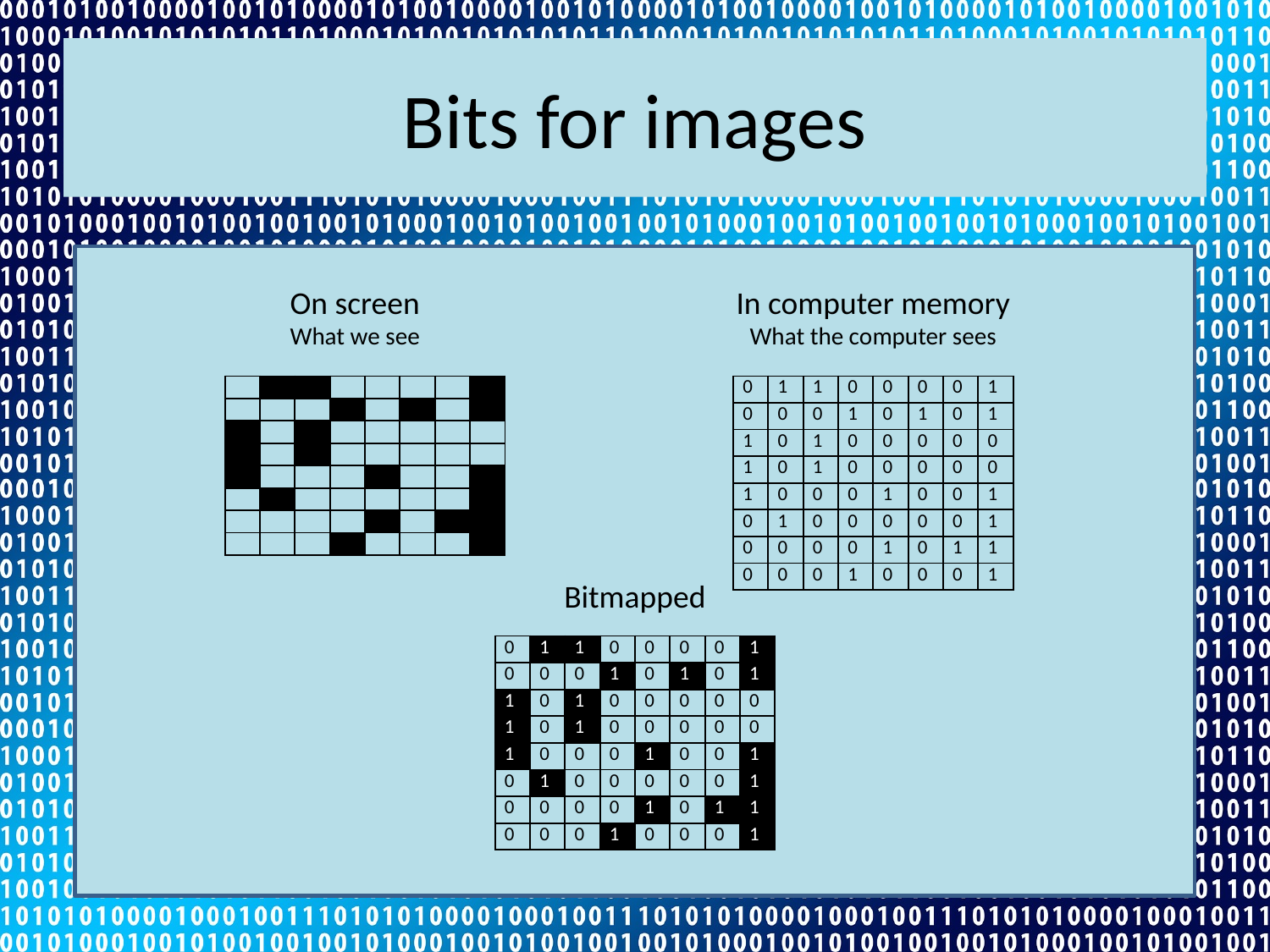

# Bits for images

On screen
What we see
In computer memory
What the computer sees
|  |  |  |  |  |  |  |  |
| --- | --- | --- | --- | --- | --- | --- | --- |
|  |  |  |  |  |  |  |  |
|  |  |  |  |  |  |  |  |
|  |  |  |  |  |  |  |  |
|  |  |  |  |  |  |  |  |
|  |  |  |  |  |  |  |  |
|  |  |  |  |  |  |  |  |
|  |  |  |  |  |  |  |  |
| 0 | 1 | 1 | 0 | 0 | 0 | 0 | 1 |
| --- | --- | --- | --- | --- | --- | --- | --- |
| 0 | 0 | 0 | 1 | 0 | 1 | 0 | 1 |
| 1 | 0 | 1 | 0 | 0 | 0 | 0 | 0 |
| 1 | 0 | 1 | 0 | 0 | 0 | 0 | 0 |
| 1 | 0 | 0 | 0 | 1 | 0 | 0 | 1 |
| 0 | 1 | 0 | 0 | 0 | 0 | 0 | 1 |
| 0 | 0 | 0 | 0 | 1 | 0 | 1 | 1 |
| 0 | 0 | 0 | 1 | 0 | 0 | 0 | 1 |
Bitmapped
| 0 | 1 | 1 | 0 | 0 | 0 | 0 | 1 |
| --- | --- | --- | --- | --- | --- | --- | --- |
| 0 | 0 | 0 | 1 | 0 | 1 | 0 | 1 |
| 1 | 0 | 1 | 0 | 0 | 0 | 0 | 0 |
| 1 | 0 | 1 | 0 | 0 | 0 | 0 | 0 |
| 1 | 0 | 0 | 0 | 1 | 0 | 0 | 1 |
| 0 | 1 | 0 | 0 | 0 | 0 | 0 | 1 |
| 0 | 0 | 0 | 0 | 1 | 0 | 1 | 1 |
| 0 | 0 | 0 | 1 | 0 | 0 | 0 | 1 |